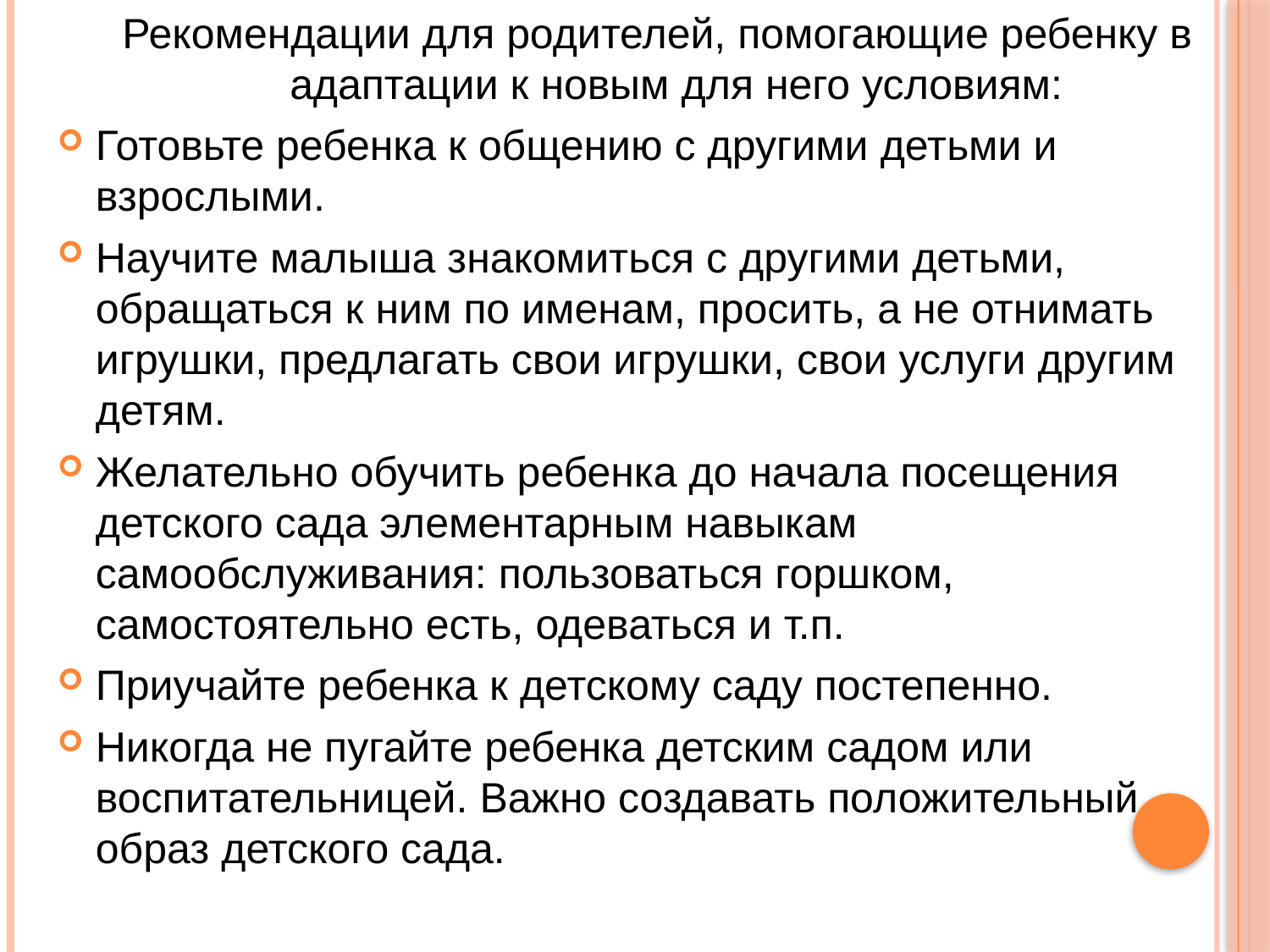

Рекомендации для родителей, помогающие ребенку в адаптации к новым для него условиям:
Готовьте ребенка к общению с другими детьми и взрослыми.
Научите малыша знакомиться с другими детьми, обращаться к ним по именам, просить, а не отнимать игрушки, предлагать свои игрушки, свои услуги другим детям.
Желательно обучить ребенка до начала посещения детского сада элементарным навыкам самообслуживания: пользоваться горшком, самостоятельно есть, одеваться и т.п.
Приучайте ребенка к детскому саду постепенно.
Никогда не пугайте ребенка детским садом или воспитательницей. Важно создавать положительный образ детского сада.